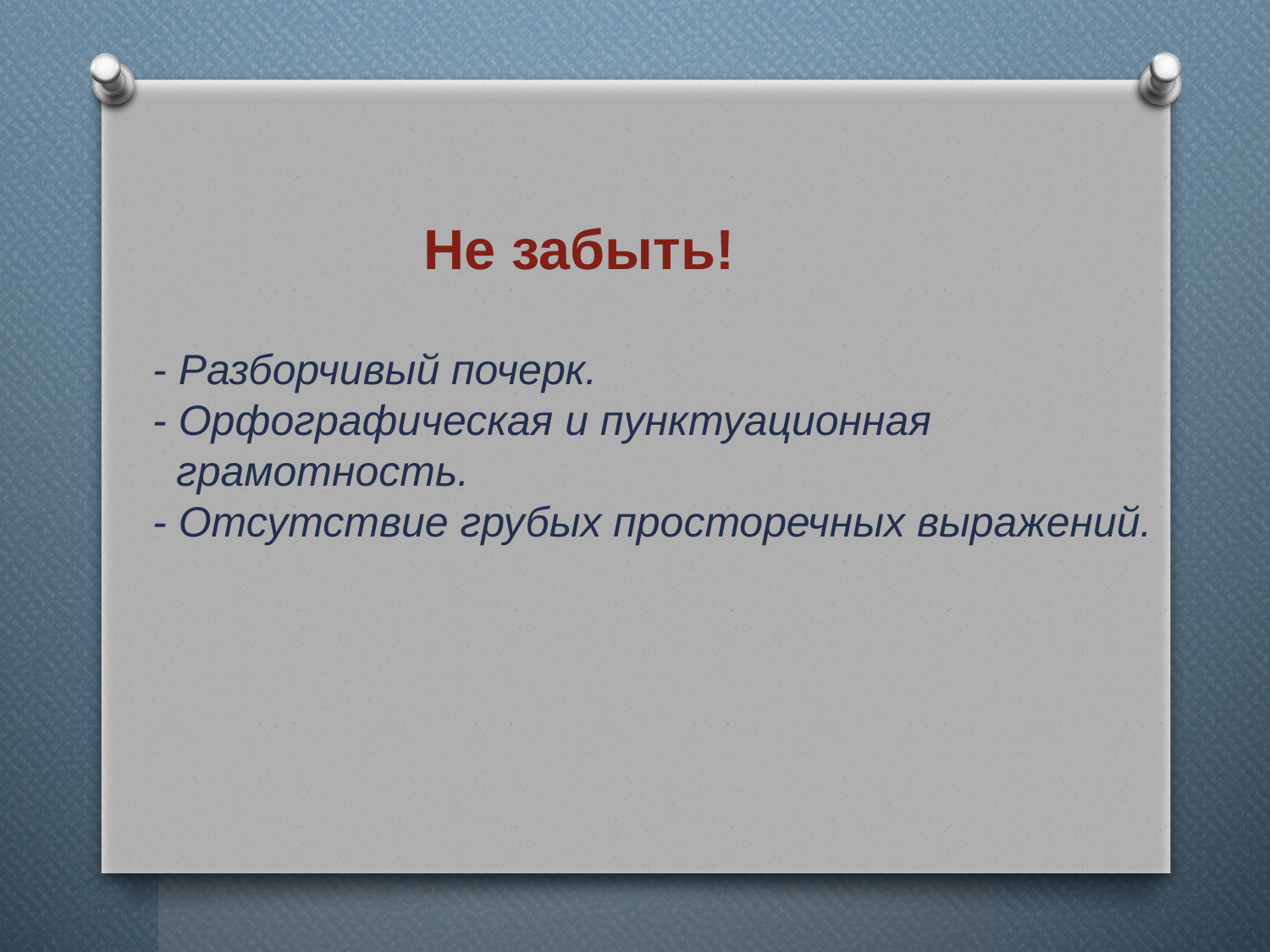

Не забыть!
- Разборчивый почерк.
- Орфографическая и пунктуационная
  грамотность.
- Отсутствие грубых просторечных выражений.